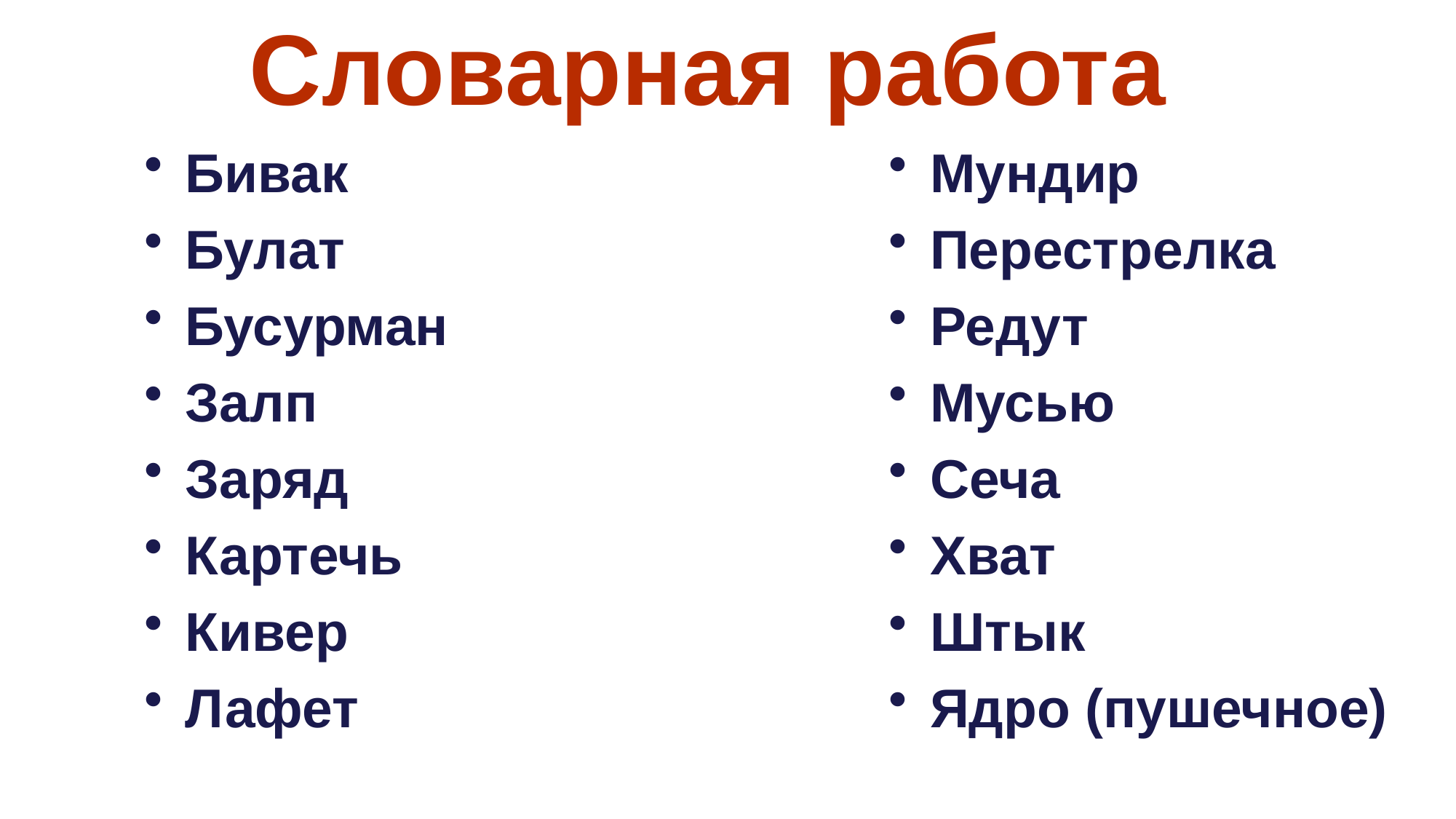

Словарная работа
Мундир
Перестрелка
Редут
Мусью
Сеча
Хват
Штык
Ядро (пушечное)
Бивак
Булат
Бусурман
Залп
Заряд
Картечь
Кивер
Лафет